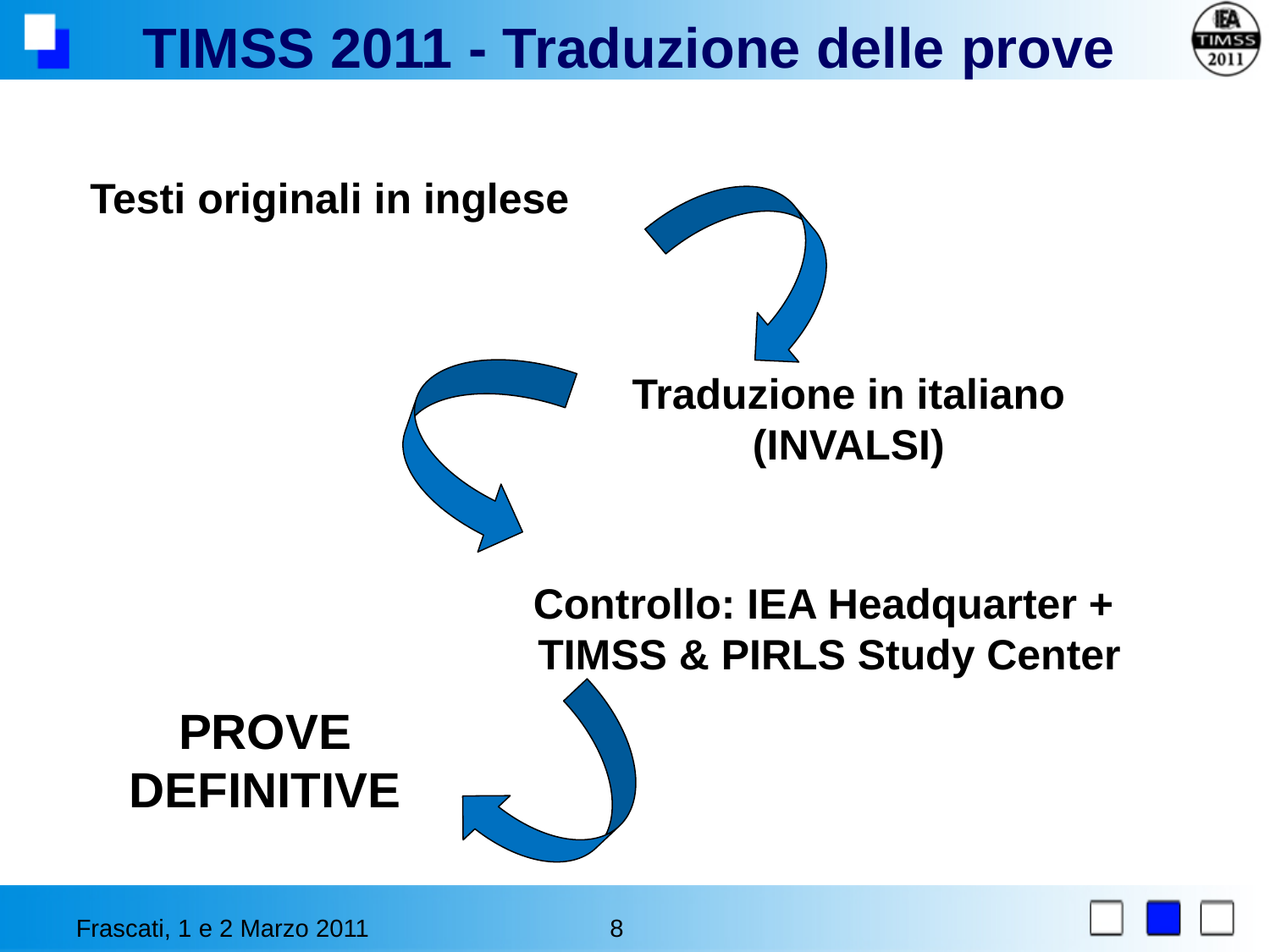

# TIMSS 2011 - Traduzione delle prove
Testi originali in inglese

Traduzione in italiano (INVALSI)

Controllo: IEA Headquarter +
TIMSS & PIRLS Study Center
PROVE DEFINITIVE

Frascati, 1 e 2 Marzo 2011
8